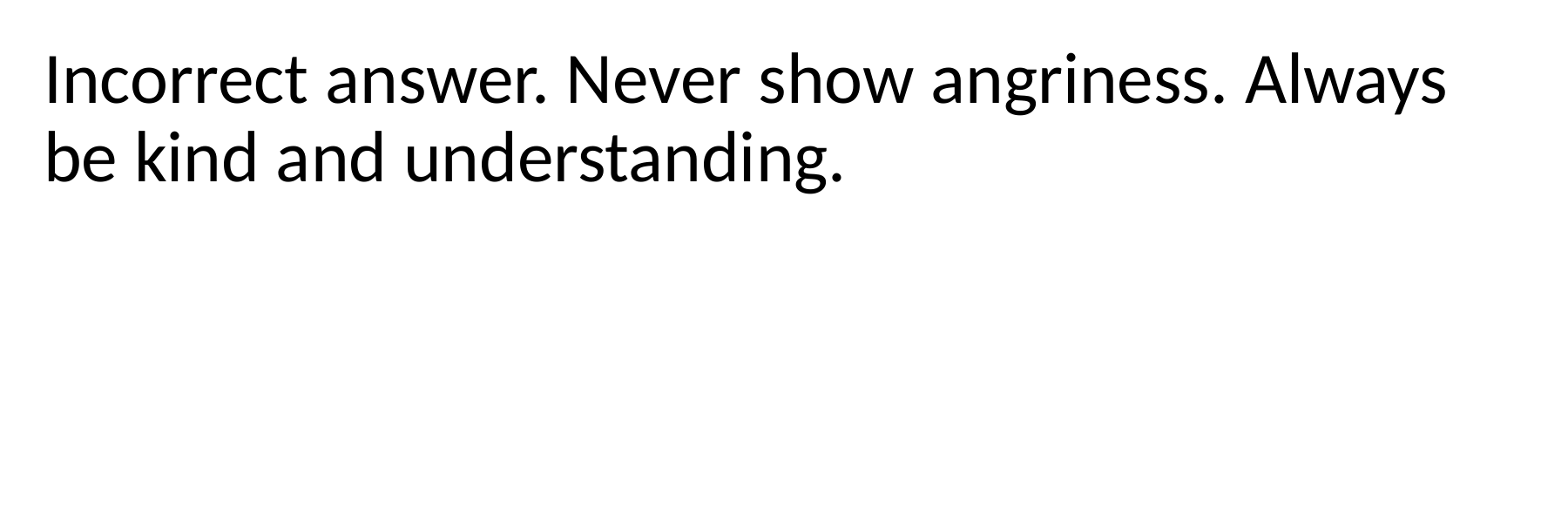

Incorrect answer. Never show angriness. Always be kind and understanding.